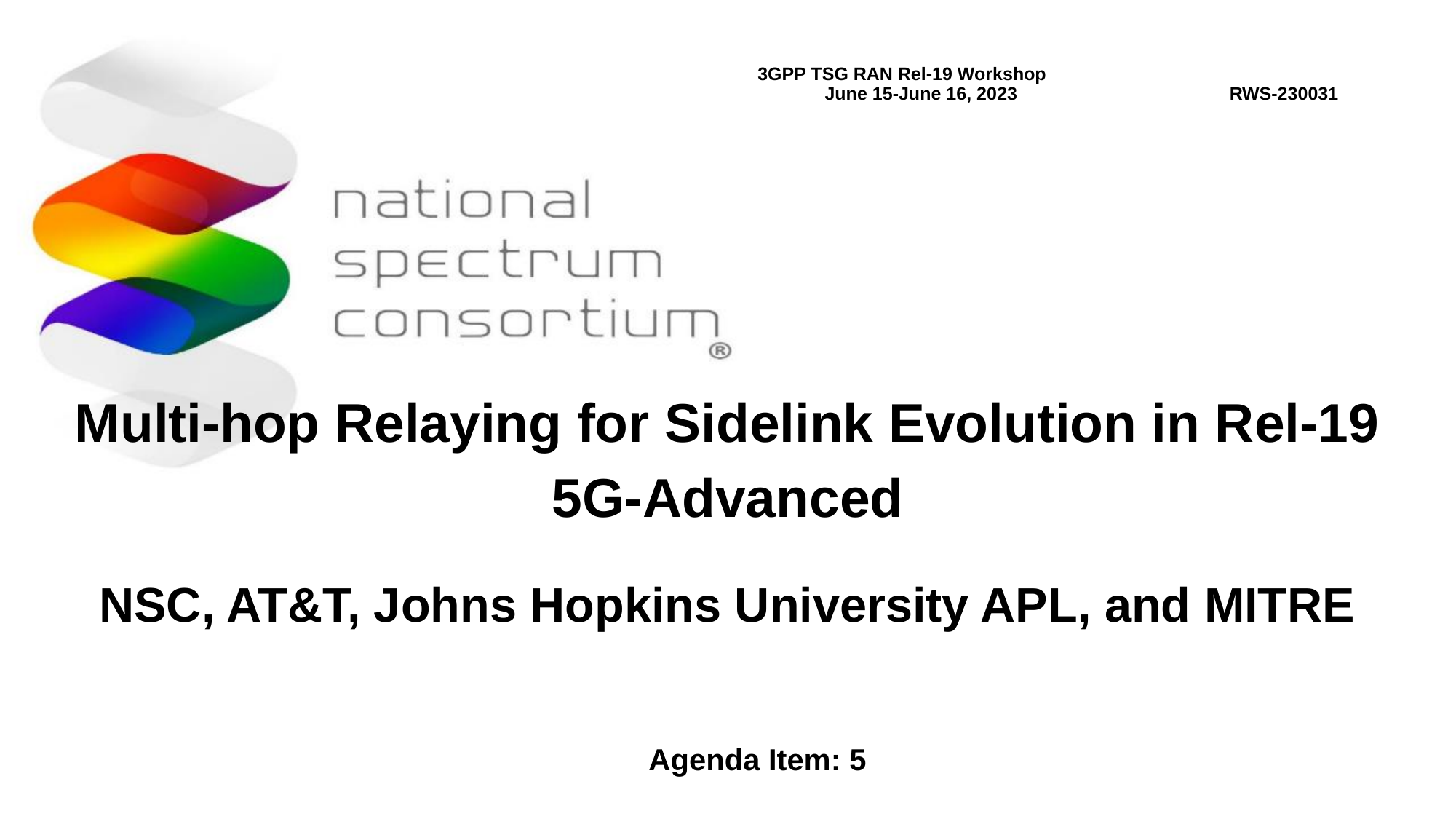

3GPP TSG RAN Rel-19 Workshop
June 15-June 16, 2023
RWS-230031
# Multi-hop Relaying for Sidelink Evolution in Rel-19 5G-Advanced NSC, AT&T, Johns Hopkins University APL, and MITRE
Agenda Item: 5